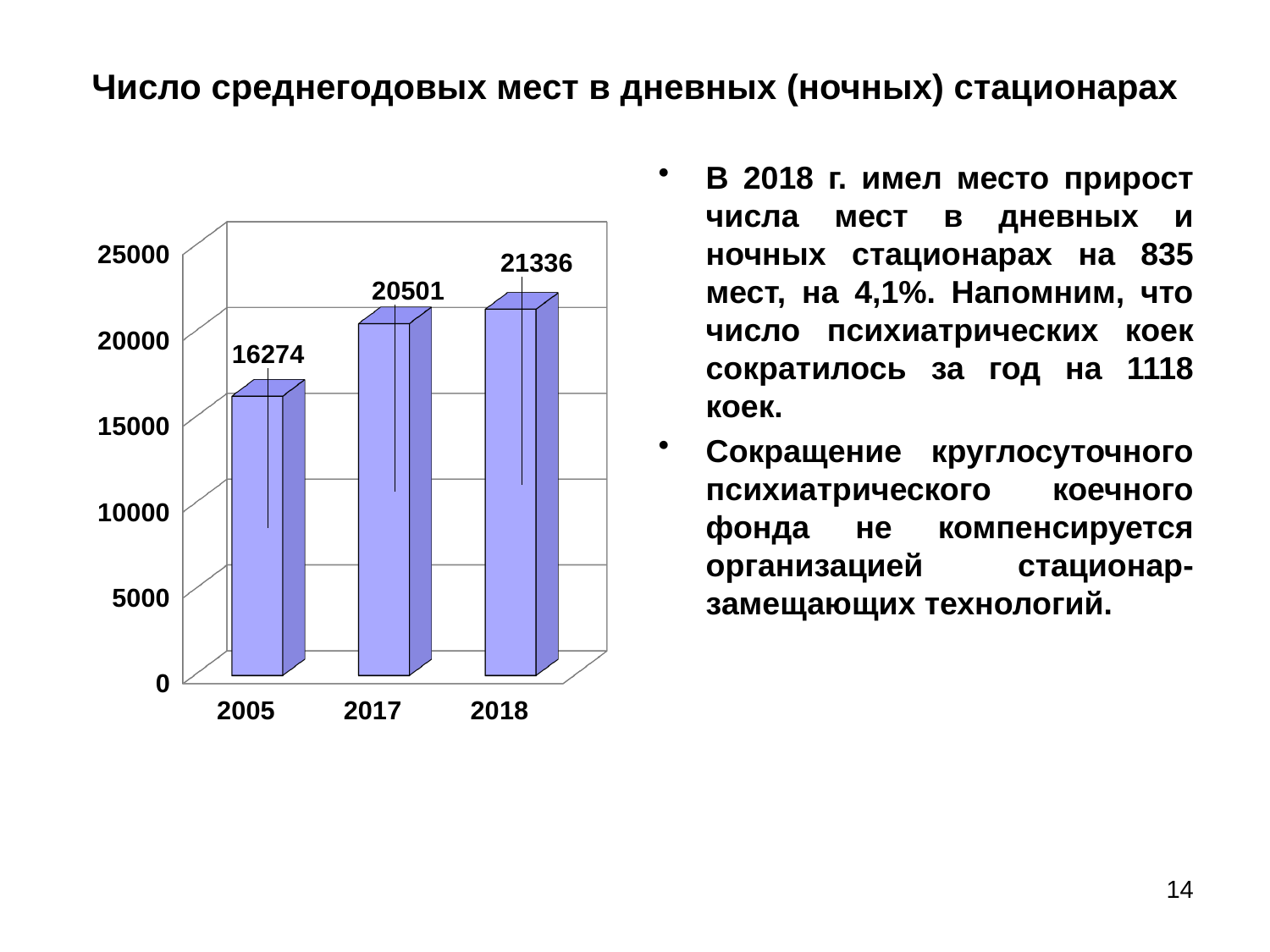

# Число среднегодовых мест в дневных (ночных) стационарах

[unsupported chart]

В 2018 г. имел место прирост числа мест в дневных и ночных стационарах на 835 мест, на 4,1%. Напомним, что число психиатрических коек сократилось за год на 1118 коек.
Сокращение круглосуточного психиатрического коечного фонда не компенсируется организацией стационар-замещающих технологий.

14